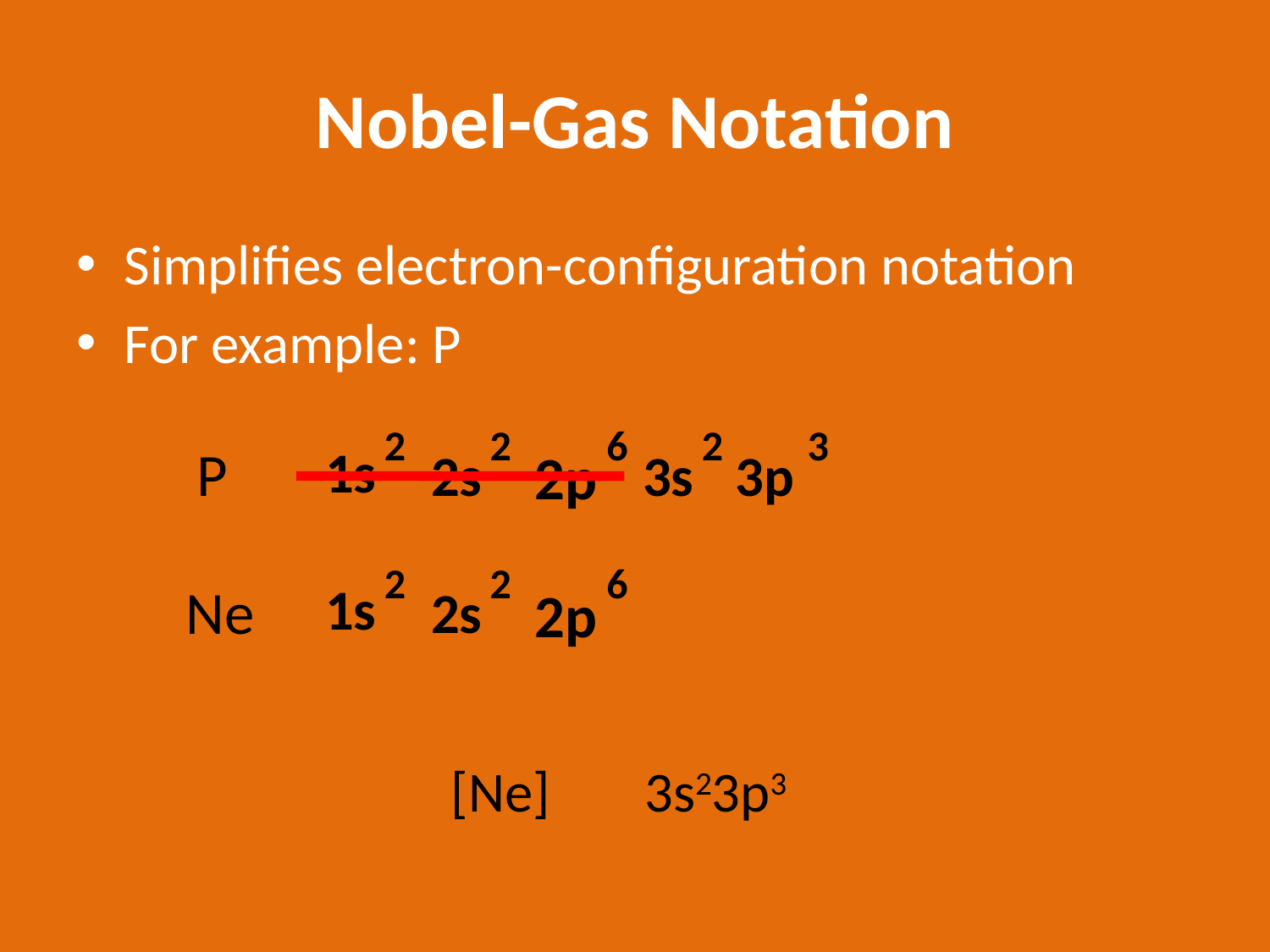

# Nobel-Gas Notation
Simplifies electron-configuration notation
For example: P
2
2
6
2
3
P
1s
2s
2p
3s
3p

2
2
6
Ne
1s
2s
2p
[Ne]
3s23p3